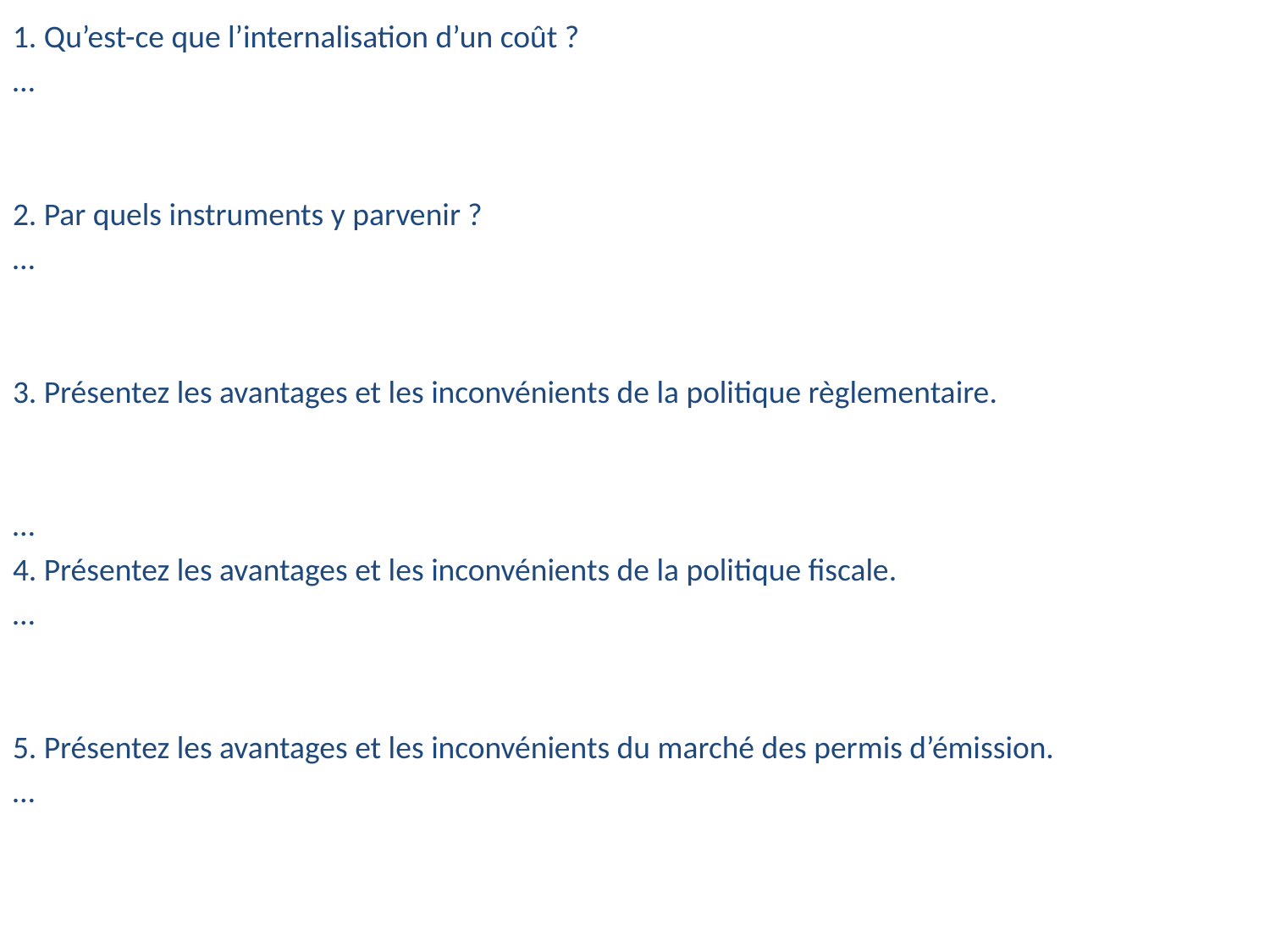

#
1. Qu’est-ce que l’internalisation d’un coût ?
…

2. Par quels instruments y parvenir ?
…

3. Présentez les avantages et les inconvénients de la politique règlementaire.

…
4. Présentez les avantages et les inconvénients de la politique fiscale.
…

5. Présentez les avantages et les inconvénients du marché des permis d’émission.
…